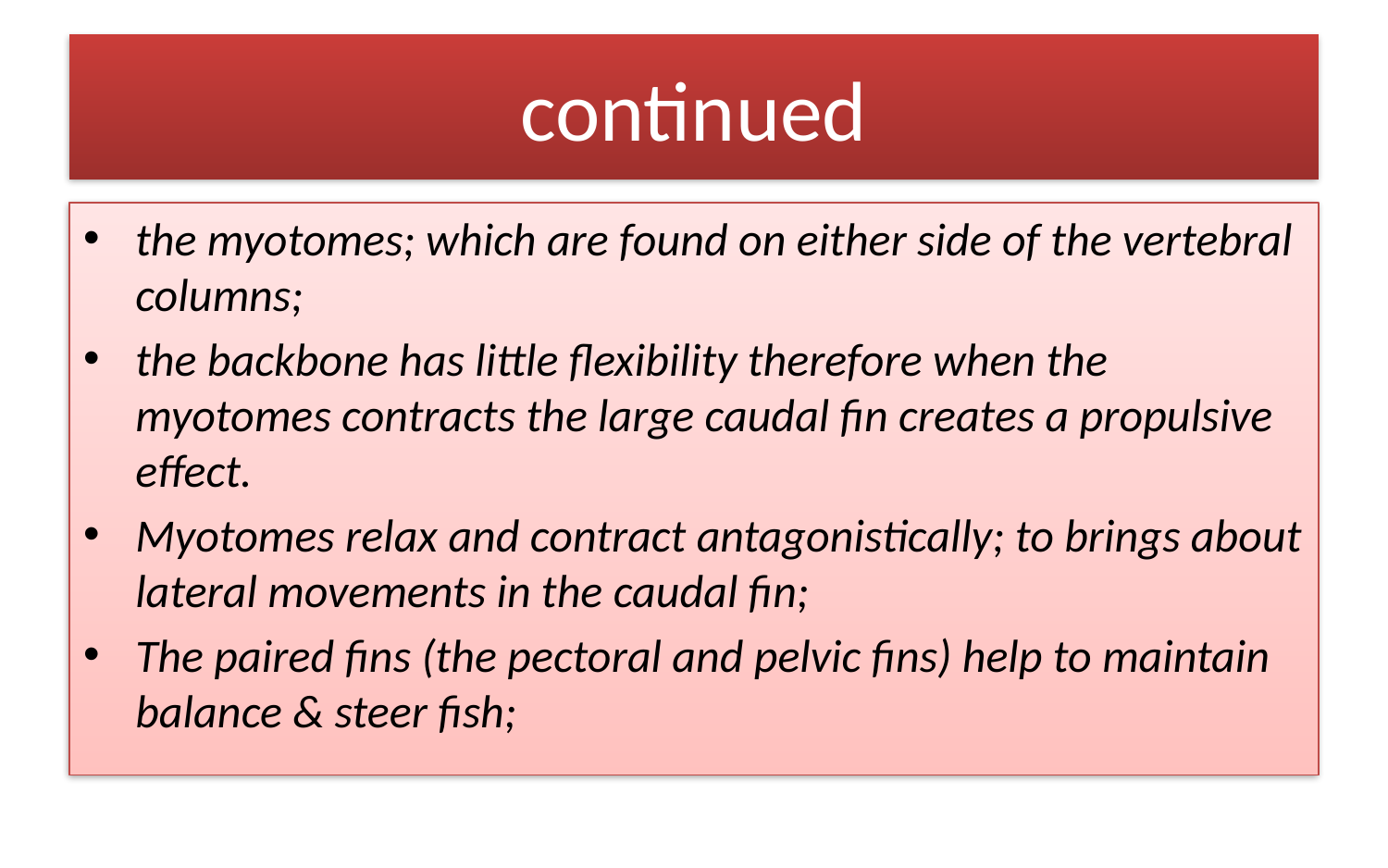

# continued
the myotomes; which are found on either side of the vertebral columns;
the backbone has little flexibility therefore when the myotomes contracts the large caudal fin creates a propulsive effect.
Myotomes relax and contract antagonistically; to brings about lateral movements in the caudal fin;
The paired fins (the pectoral and pelvic fins) help to maintain balance & steer fish;